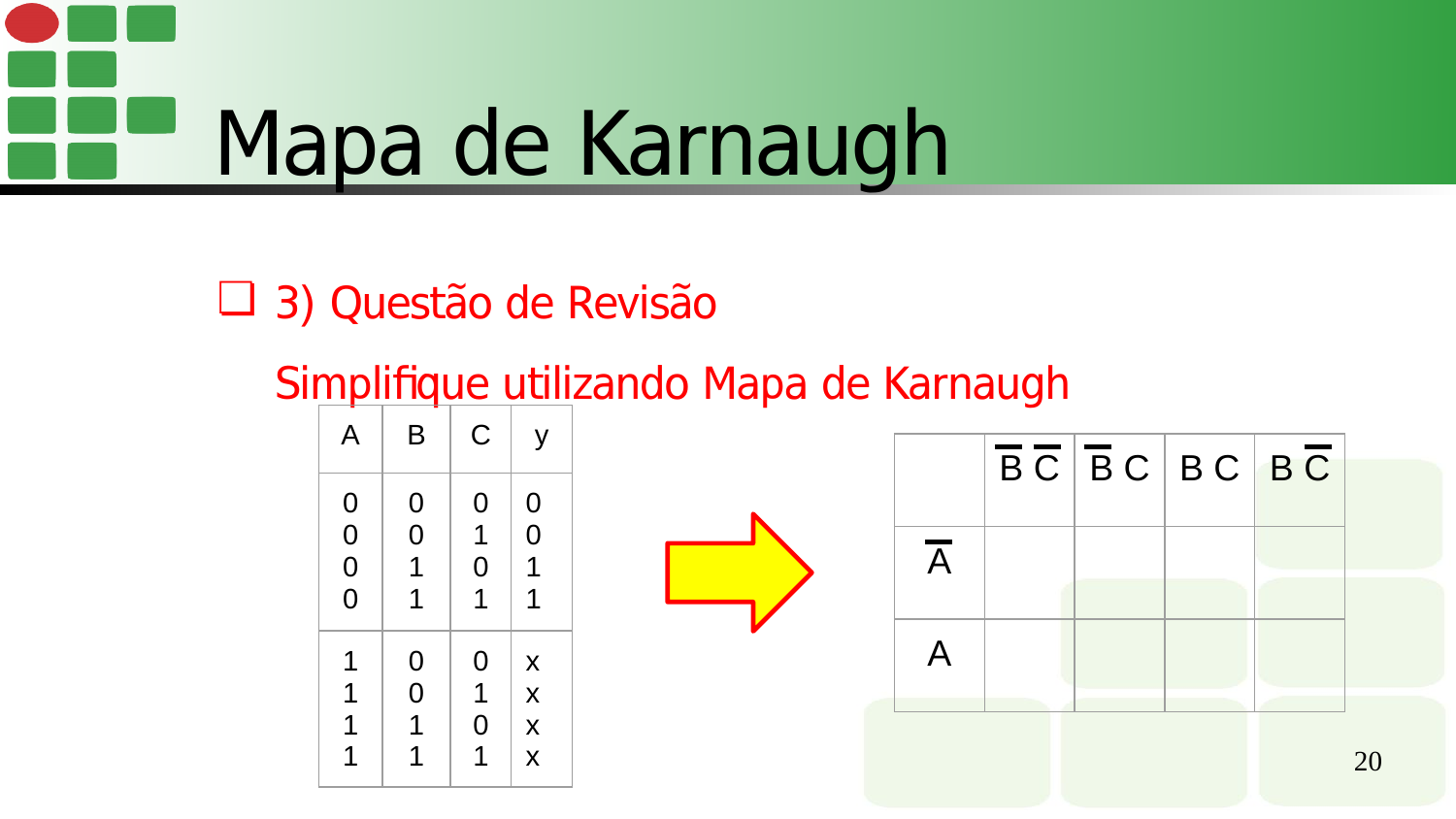

Mapa de Karnaugh
3) Questão de Revisão
Simplifique utilizando Mapa de Karnaugh
| A | B | C | y |
| --- | --- | --- | --- |
| 0 0 0 0 | 0 0 1 1 | 0 1 0 1 | 0 0 1 1 |
| 1 1 1 1 | 0 0 1 1 | 0 1 0 1 | x x x x |
|  | B C | B C | B C | B C |
| --- | --- | --- | --- | --- |
| A |  |  |  |  |
| A |  |  |  |  |

20